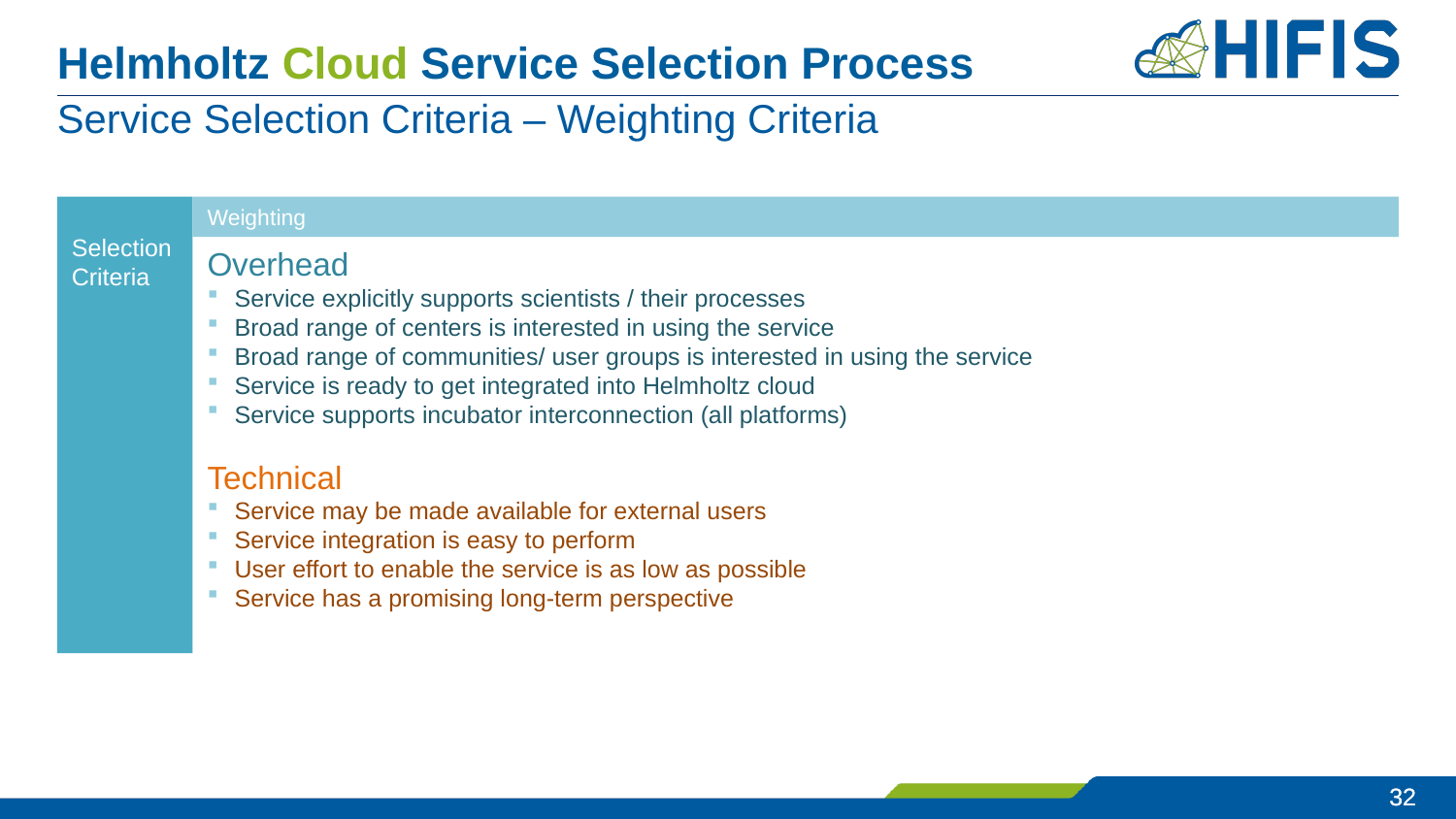

# Helmholtz Cloud Service Selection Process
Service Selection Criteria – Weighting Criteria
Weighting

Selection Criteria
Overhead
Service explicitly supports scientists / their processes
Broad range of centers is interested in using the service
Broad range of communities/ user groups is interested in using the service
Service is ready to get integrated into Helmholtz cloud
Service supports incubator interconnection (all platforms)

Technical
Service may be made available for external users
Service integration is easy to perform
User effort to enable the service is as low as possible
Service has a promising long-term perspective
Service is provided for free
32